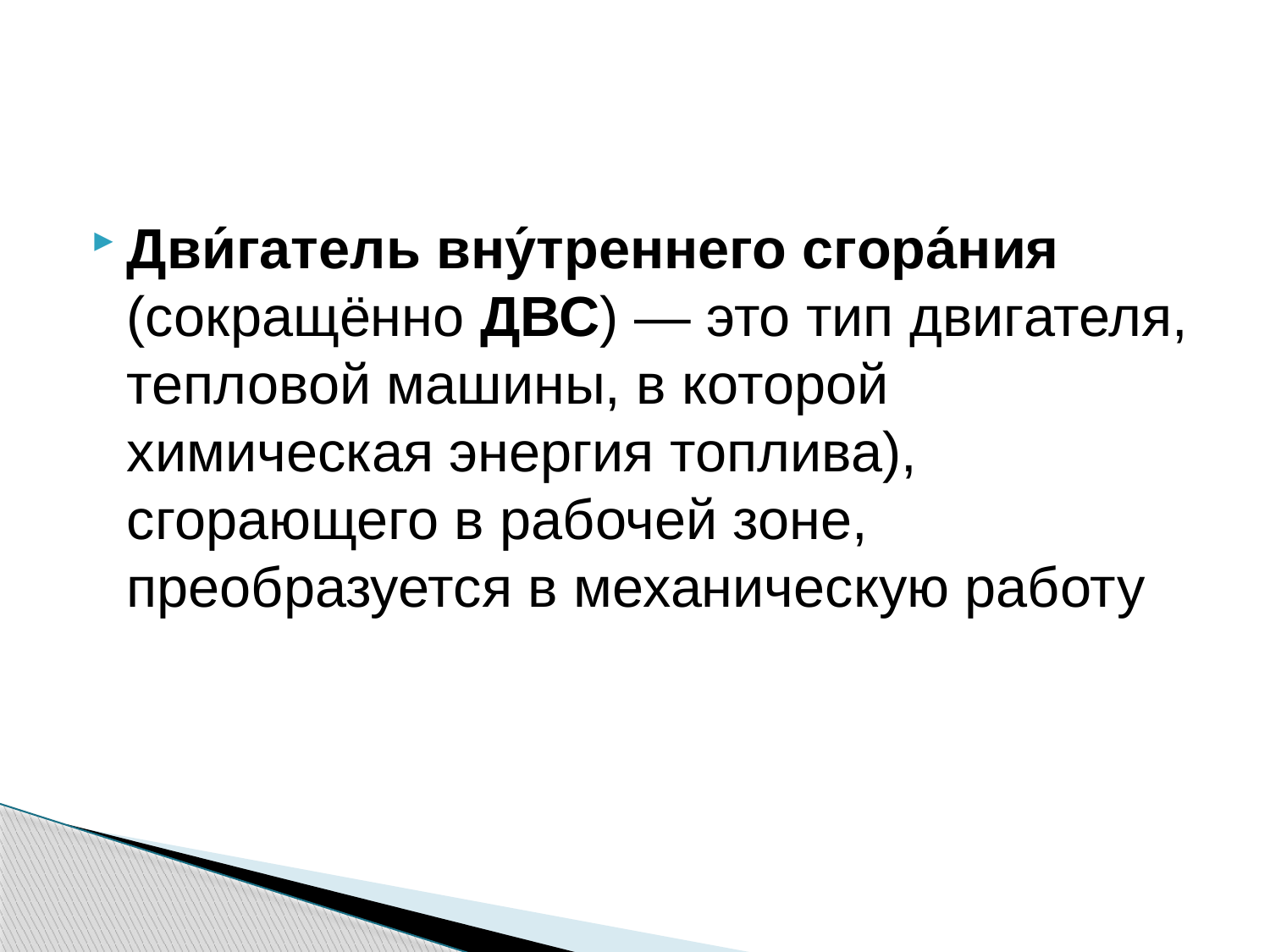

#
Дви́гатель вну́треннего сгора́ния (сокращённо ДВС) — это тип двигателя, тепловой машины, в которой химическая энергия топлива), сгорающего в рабочей зоне, преобразуется в механическую работу